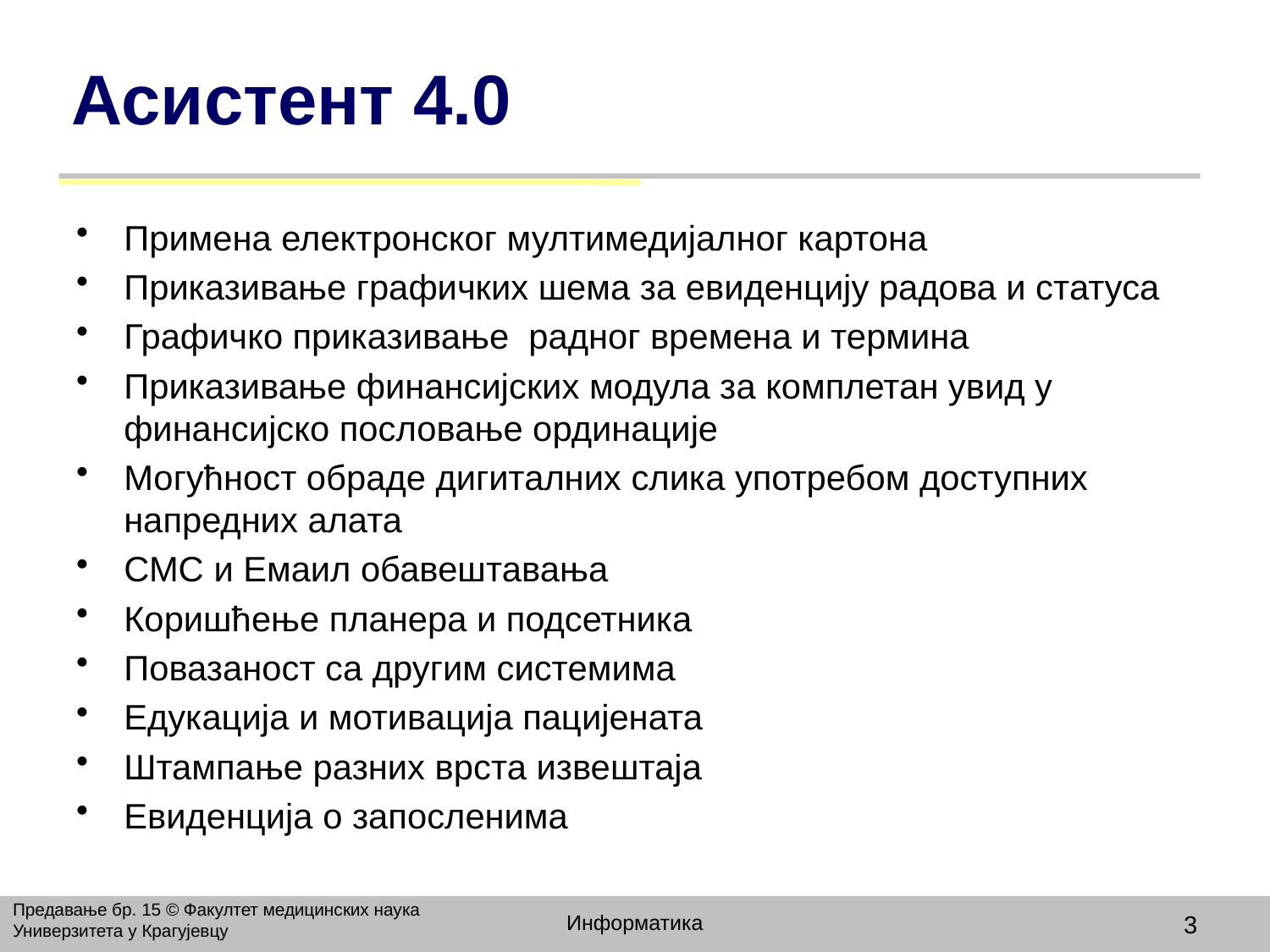

# Асистент 4.0
Применa електронског мултимедијалног картона
Приказивање графичких шема за евиденцију радова и статуса
Графичко приказивање  радног времена и термина
Приказивање финансијских модула за комплетан увид у финансијско пословање ординације
Могућност обраде дигиталних слика употребом доступних напредних алата
СМС и Емаил обавештавања
Коришћење планера и подсетника
Повазаност са другим системима
Едукацијa и мотивацијa пацијената
Штампање разних врста извештаја
Евиденцијa о запосленима
Предавање бр. 15 © Факултет медицинских наука Универзитета у Крагујевцу
Информатика
3